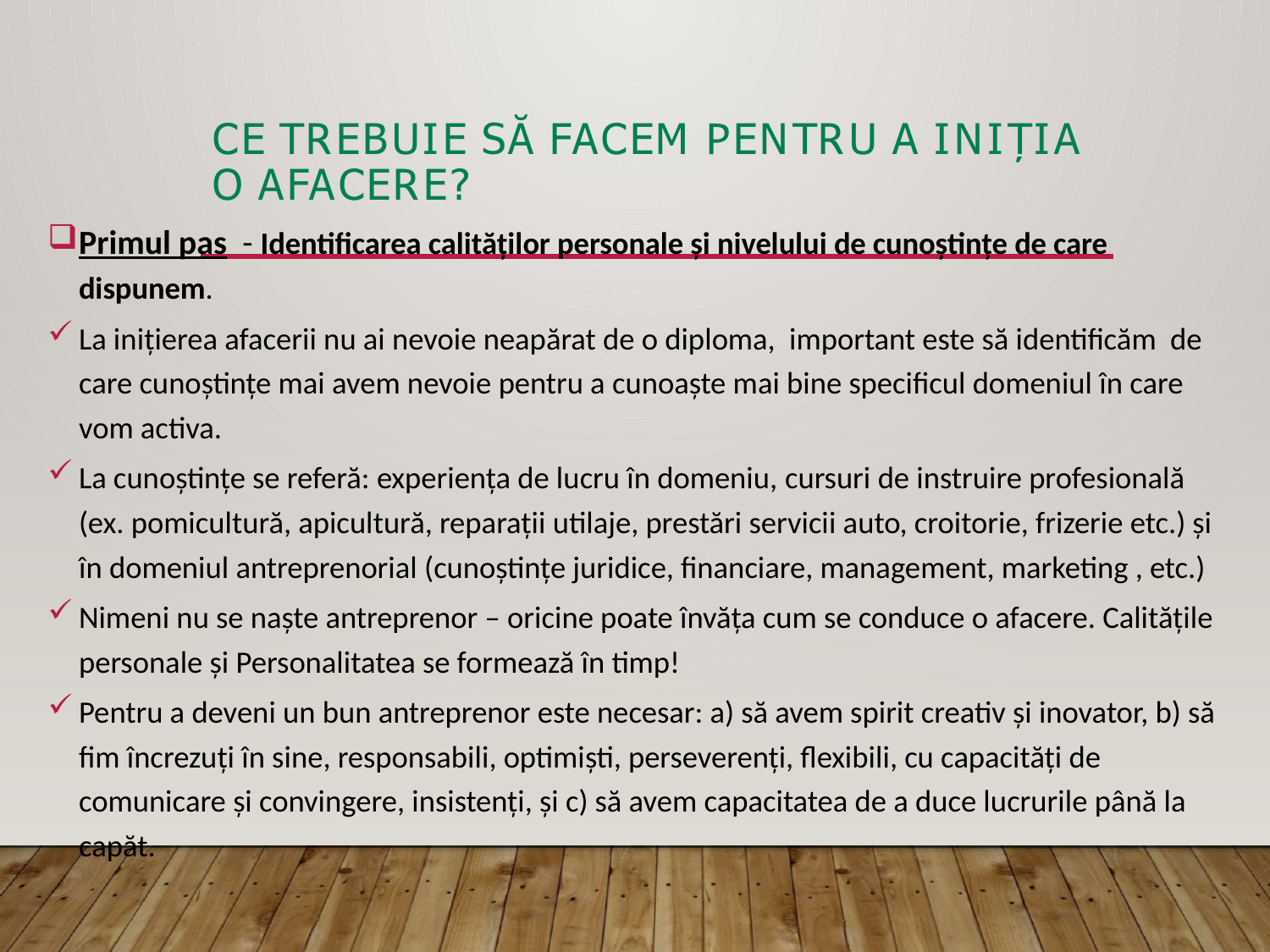

# CE TREBUIE SĂ FACEM PENTRU A INIȚIA O AFACERE?
Primul pas  - Identificarea calităților personale și nivelului de cunoștințe de care dispunem.
La inițierea afacerii nu ai nevoie neapărat de o diploma,  important este să identificăm  de care cunoștințe mai avem nevoie pentru a cunoaște mai bine specificul domeniul în care vom activa.
La cunoștințe se referă: experiența de lucru în domeniu, cursuri de instruire profesională (ex. pomicultură, apicultură, reparații utilaje, prestări servicii auto, croitorie, frizerie etc.) și în domeniul antreprenorial (cunoștințe juridice, financiare, management, marketing , etc.)
Nimeni nu se naște antreprenor – oricine poate învăța cum se conduce o afacere. Calitățile personale și Personalitatea se formează în timp!
Pentru a deveni un bun antreprenor este necesar: a) să avem spirit creativ și inovator, b) să fim încrezuți în sine, responsabili, optimiști, perseverenți, flexibili, cu capacități de comunicare și convingere, insistenți, și c) să avem capacitatea de a duce lucrurile până la capăt.